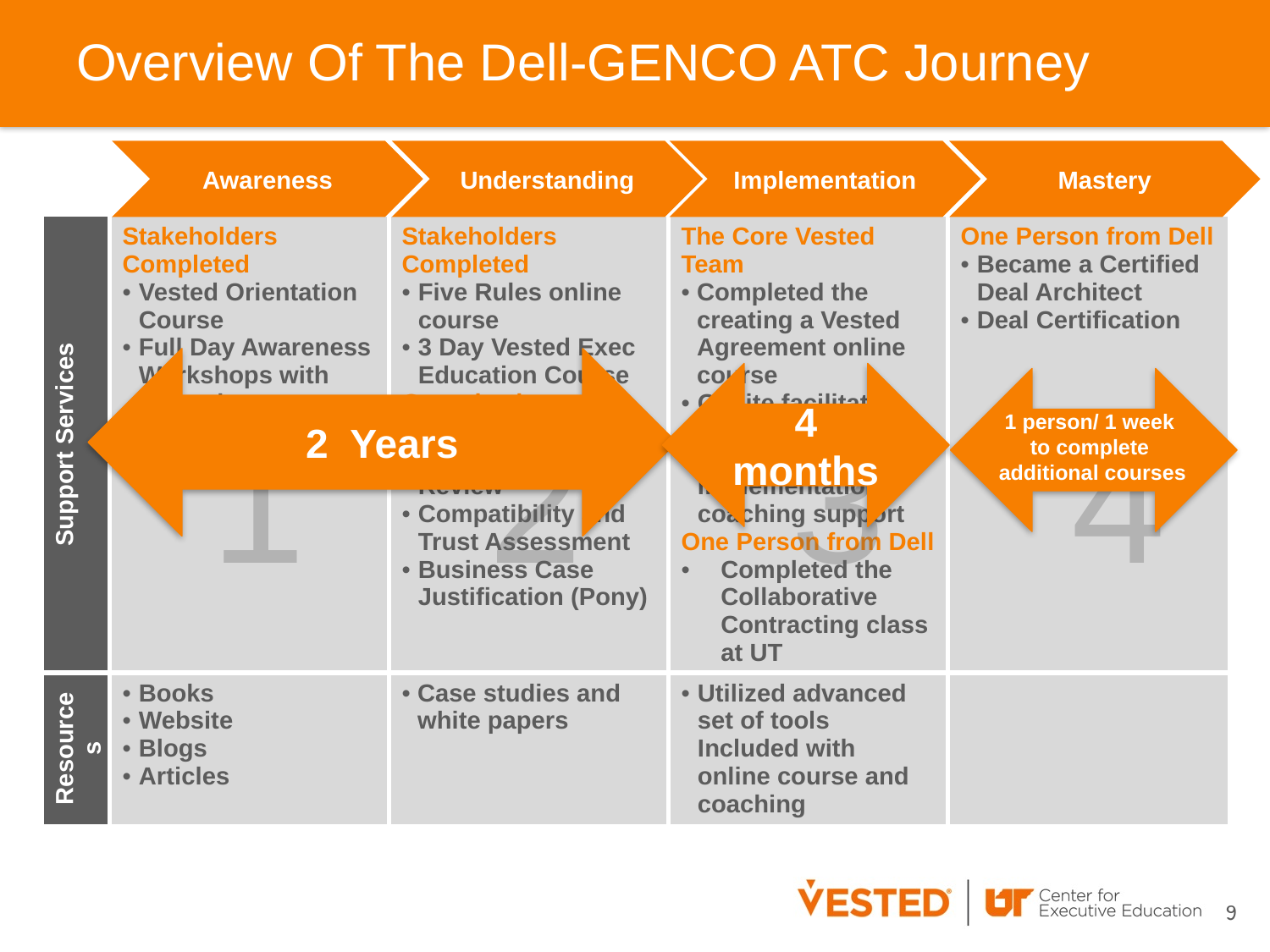

# Overview Of The Dell-GENCO ATC Journey
Awareness
Understanding
Implementation
Mastery
| Support Services | Stakeholders Completed Vested Orientation Course Full Day Awareness Workshops with executives | Stakeholders Completed Five Rules online course 3 Day Vested Exec Education Course Organizations Participated in: UT Lead Deal Review Compatibility and Trust Assessment Business Case Justification (Pony) | The Core Vested Team Completed the creating a Vested Agreement online course Onsite facilitated workshops Vested Implementation coaching support One Person from Dell Completed the Collaborative Contracting class at UT | One Person from Dell Became a Certified Deal Architect Deal Certification |
| --- | --- | --- | --- | --- |
| Resources | Books Website Blogs Articles | Case studies and white papers | Utilized advanced set of tools Included with online course and coaching |  |
2  Years
4 months

1 person/ 1 week
to complete
additional courses
1
2
3
4
9